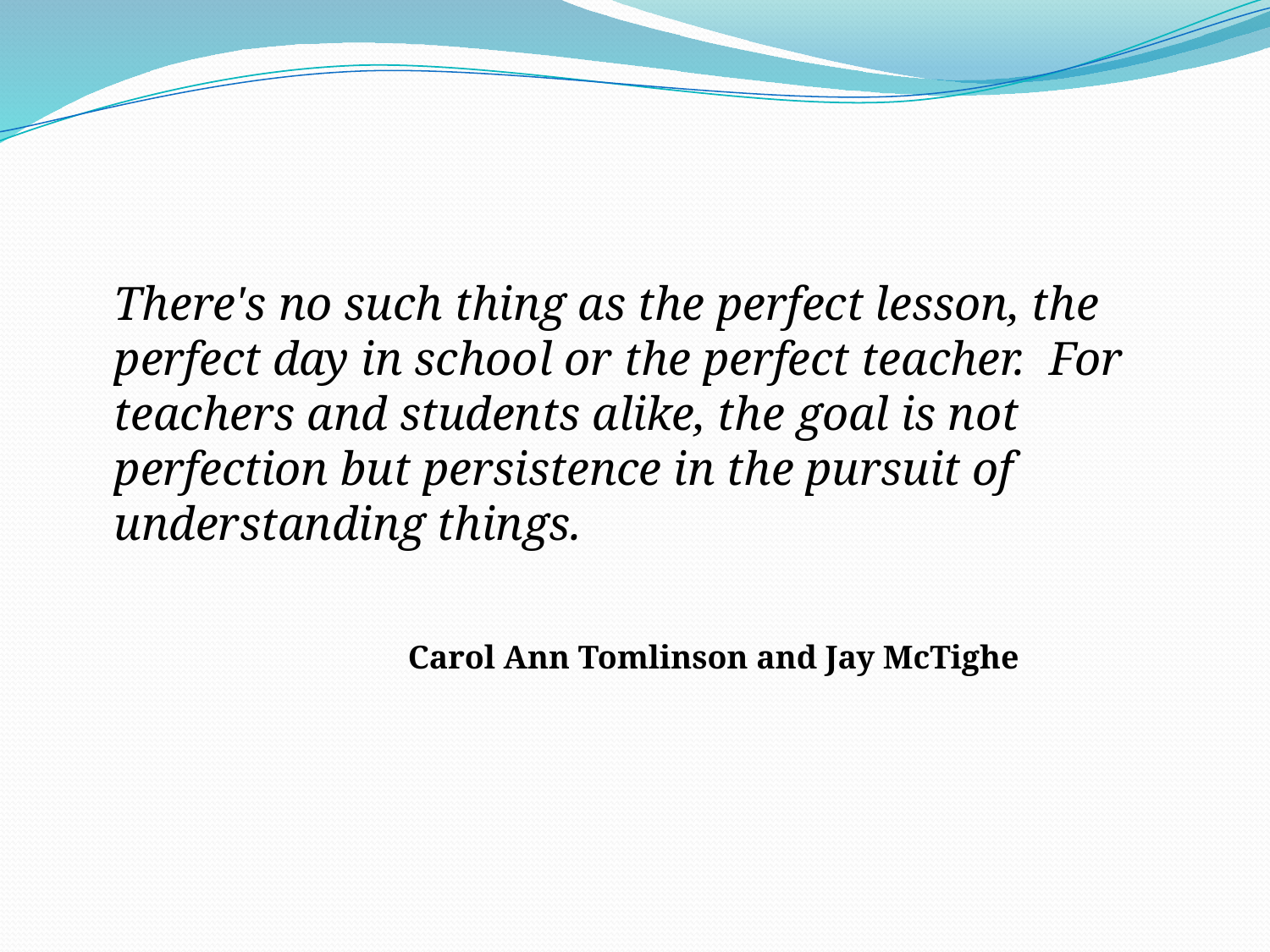

There's no such thing as the perfect lesson, the perfect day in school or the perfect teacher.  For teachers and students alike, the goal is not perfection but persistence in the pursuit of understanding things.

                            Carol Ann Tomlinson and Jay McTighe